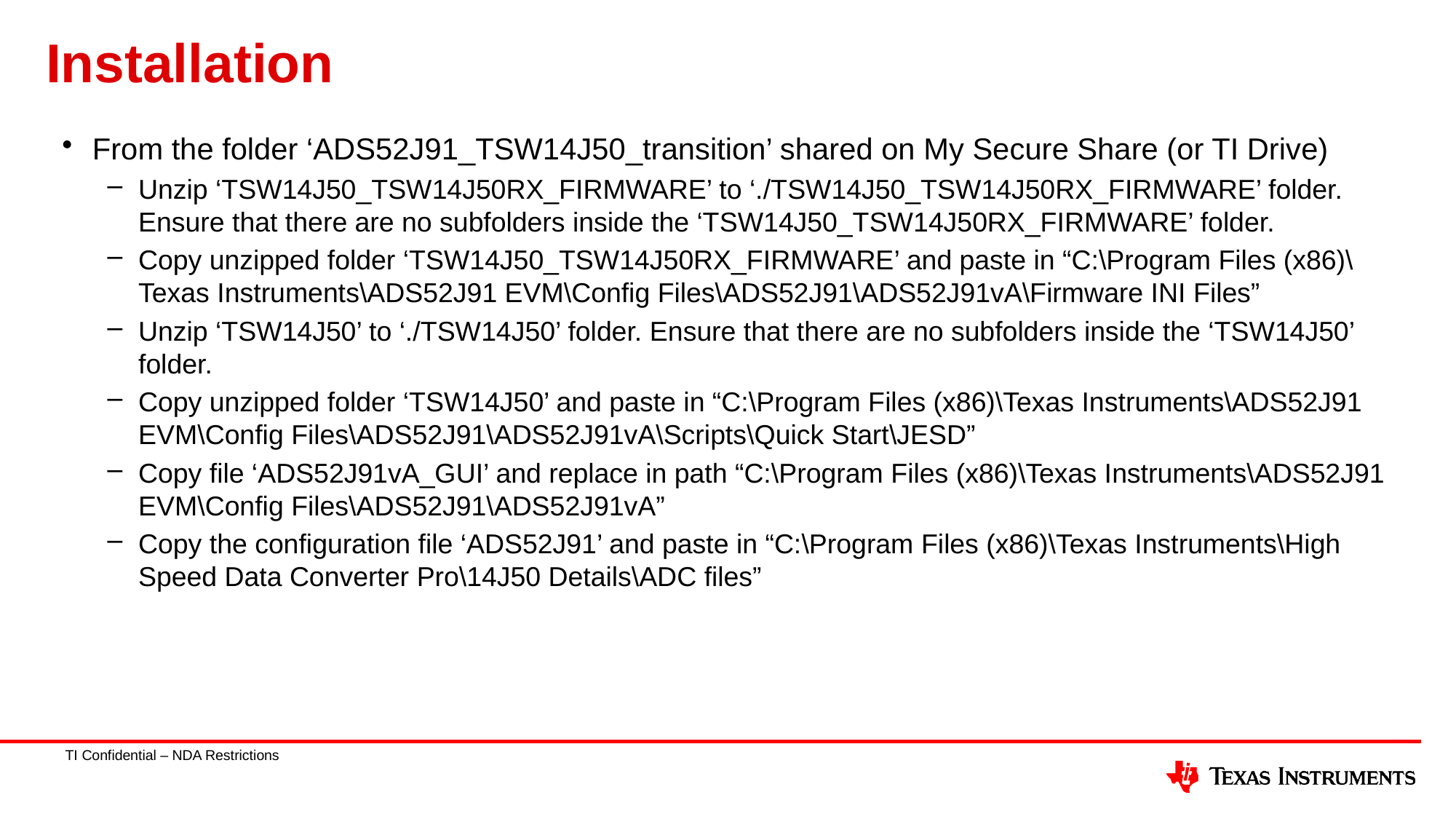

# Installation
From the folder ‘ADS52J91_TSW14J50_transition’ shared on My Secure Share (or TI Drive)
Unzip ‘TSW14J50_TSW14J50RX_FIRMWARE’ to ‘./TSW14J50_TSW14J50RX_FIRMWARE’ folder. Ensure that there are no subfolders inside the ‘TSW14J50_TSW14J50RX_FIRMWARE’ folder.
Copy unzipped folder ‘TSW14J50_TSW14J50RX_FIRMWARE’ and paste in “C:\Program Files (x86)\Texas Instruments\ADS52J91 EVM\Config Files\ADS52J91\ADS52J91vA\Firmware INI Files”
Unzip ‘TSW14J50’ to ‘./TSW14J50’ folder. Ensure that there are no subfolders inside the ‘TSW14J50’ folder.
Copy unzipped folder ‘TSW14J50’ and paste in “C:\Program Files (x86)\Texas Instruments\ADS52J91 EVM\Config Files\ADS52J91\ADS52J91vA\Scripts\Quick Start\JESD”
Copy file ‘ADS52J91vA_GUI’ and replace in path “C:\Program Files (x86)\Texas Instruments\ADS52J91 EVM\Config Files\ADS52J91\ADS52J91vA”
Copy the configuration file ‘ADS52J91’ and paste in “C:\Program Files (x86)\Texas Instruments\High Speed Data Converter Pro\14J50 Details\ADC files”